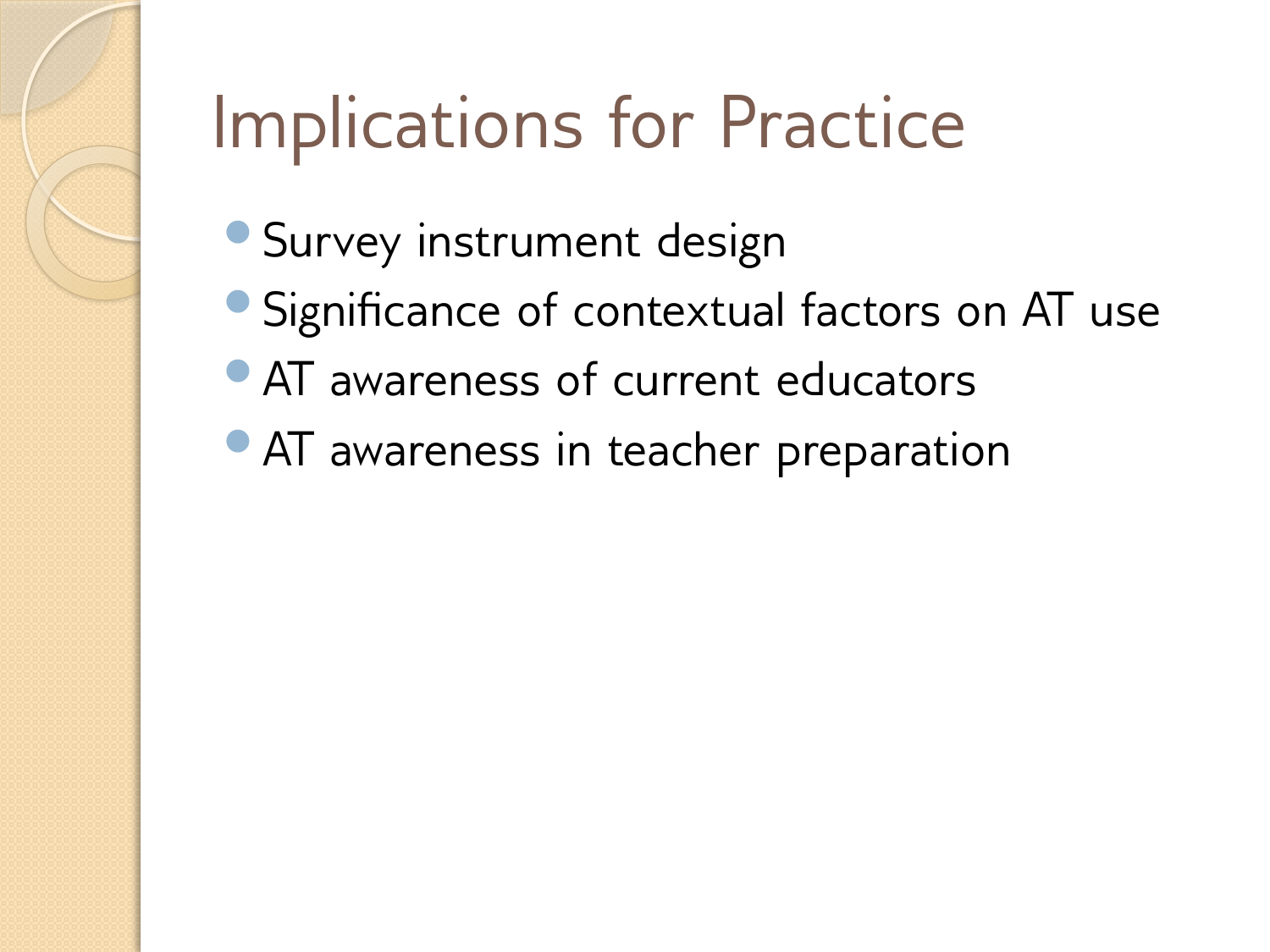

# Implications for Practice
Survey instrument design
Significance of contextual factors on AT use
AT awareness of current educators
AT awareness in teacher preparation